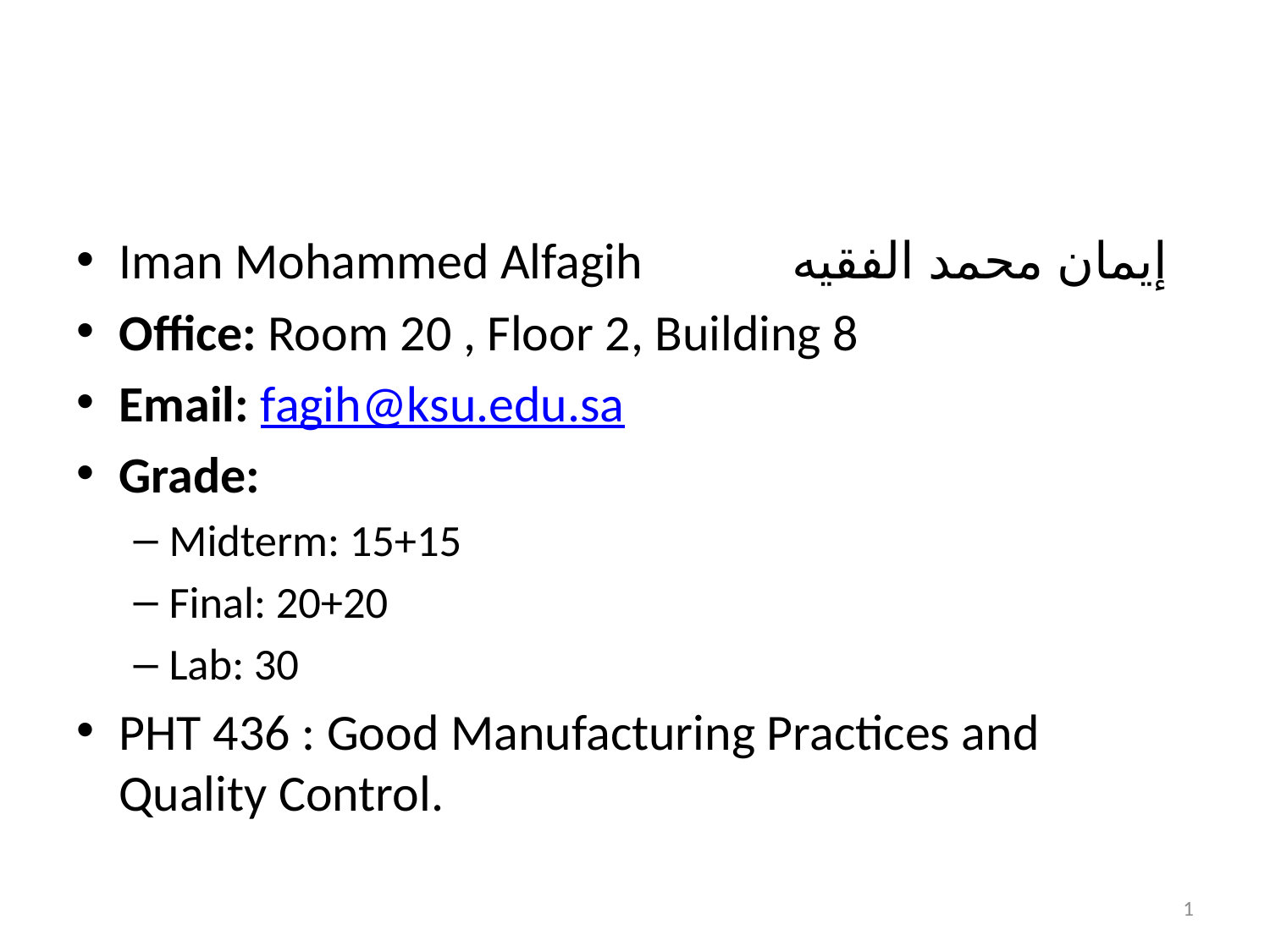

#
Iman Mohammed Alfagih             إيمان محمد الفقيه
Office: Room 20 , Floor 2, Building 8
Email: fagih@ksu.edu.sa
Grade:
Midterm: 15+15
Final: 20+20
Lab: 30
PHT 436 : Good Manufacturing Practices and Quality Control.
1